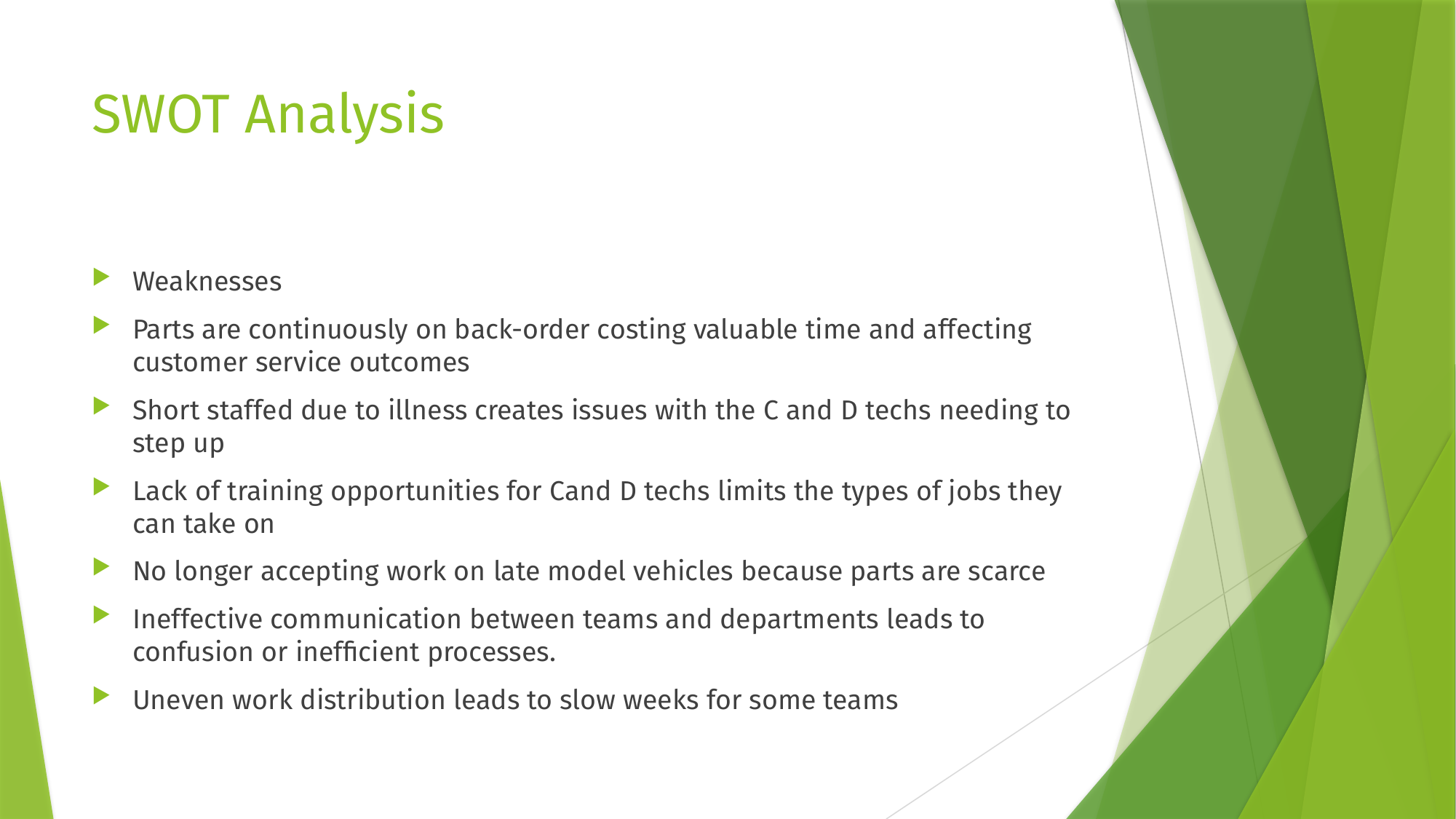

# SWOT Analysis
Weaknesses
Parts are continuously on back-order costing valuable time and affecting customer service outcomes
Short staffed due to illness creates issues with the C and D techs needing to step up
Lack of training opportunities for Cand D techs limits the types of jobs they can take on
No longer accepting work on late model vehicles because parts are scarce
Ineffective communication between teams and departments leads to confusion or inefficient processes.
Uneven work distribution leads to slow weeks for some teams